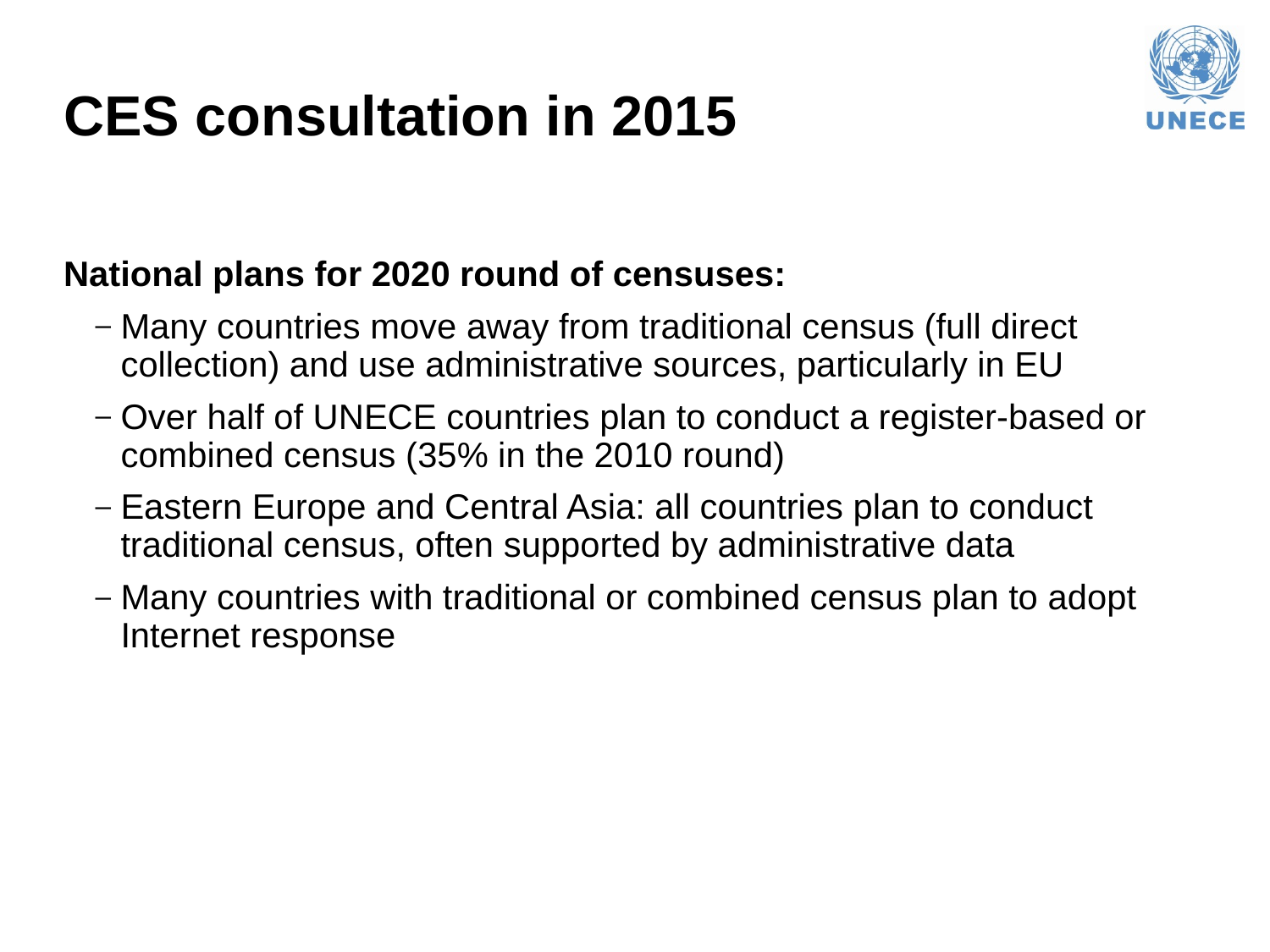

# CES consultation in 2015

National plans for 2020 round of censuses:
Many countries move away from traditional census (full direct collection) and use administrative sources, particularly in EU
Over half of UNECE countries plan to conduct a register-based or combined census (35% in the 2010 round)
Eastern Europe and Central Asia: all countries plan to conduct traditional census, often supported by administrative data
Many countries with traditional or combined census plan to adopt Internet response